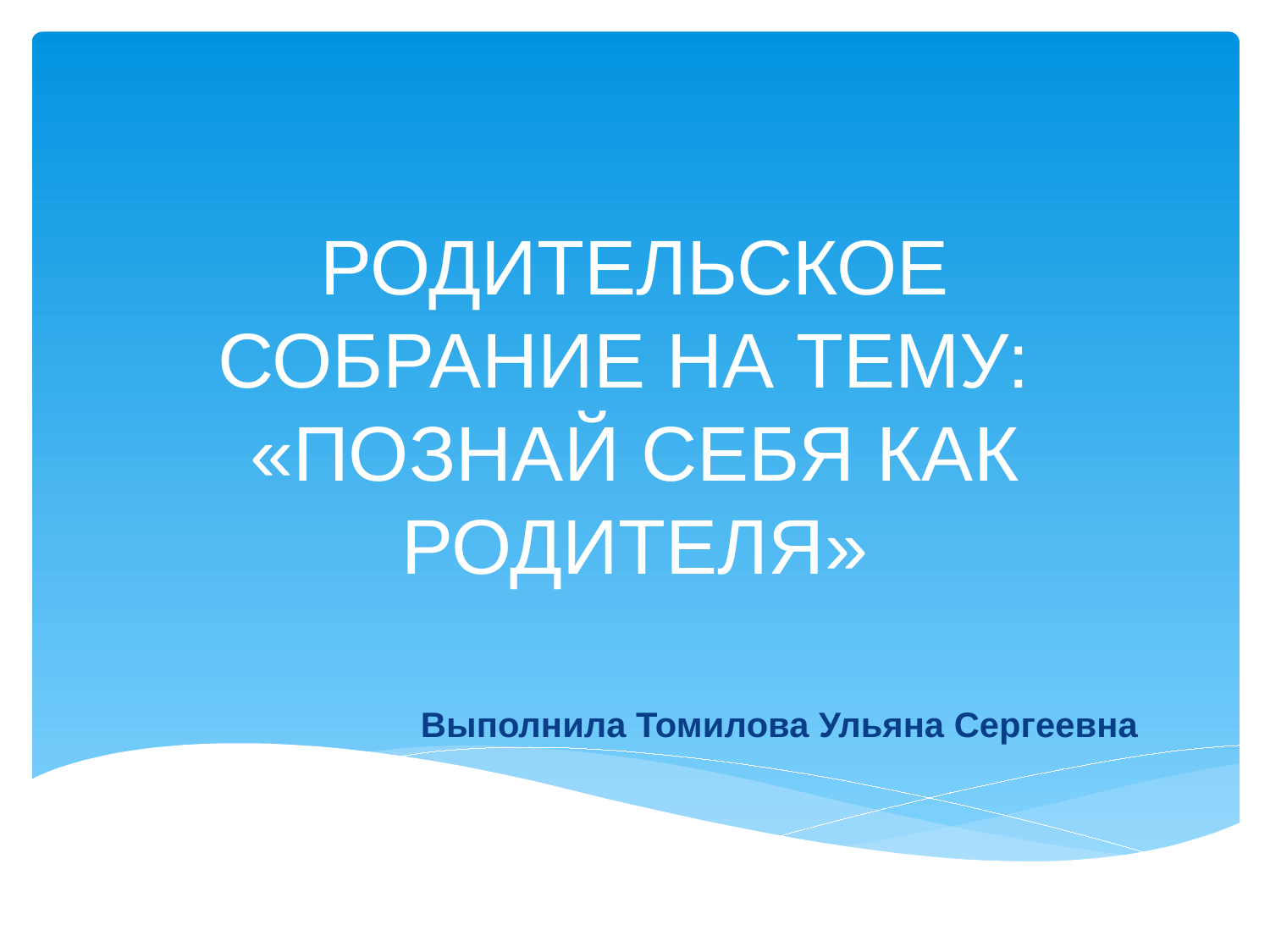

# РОДИТЕЛЬСКОЕ СОБРАНИЕ НА ТЕМУ: «ПОЗНАЙ СЕБЯ КАК РОДИТЕЛЯ»
Выполнила Томилова Ульяна Сергеевна